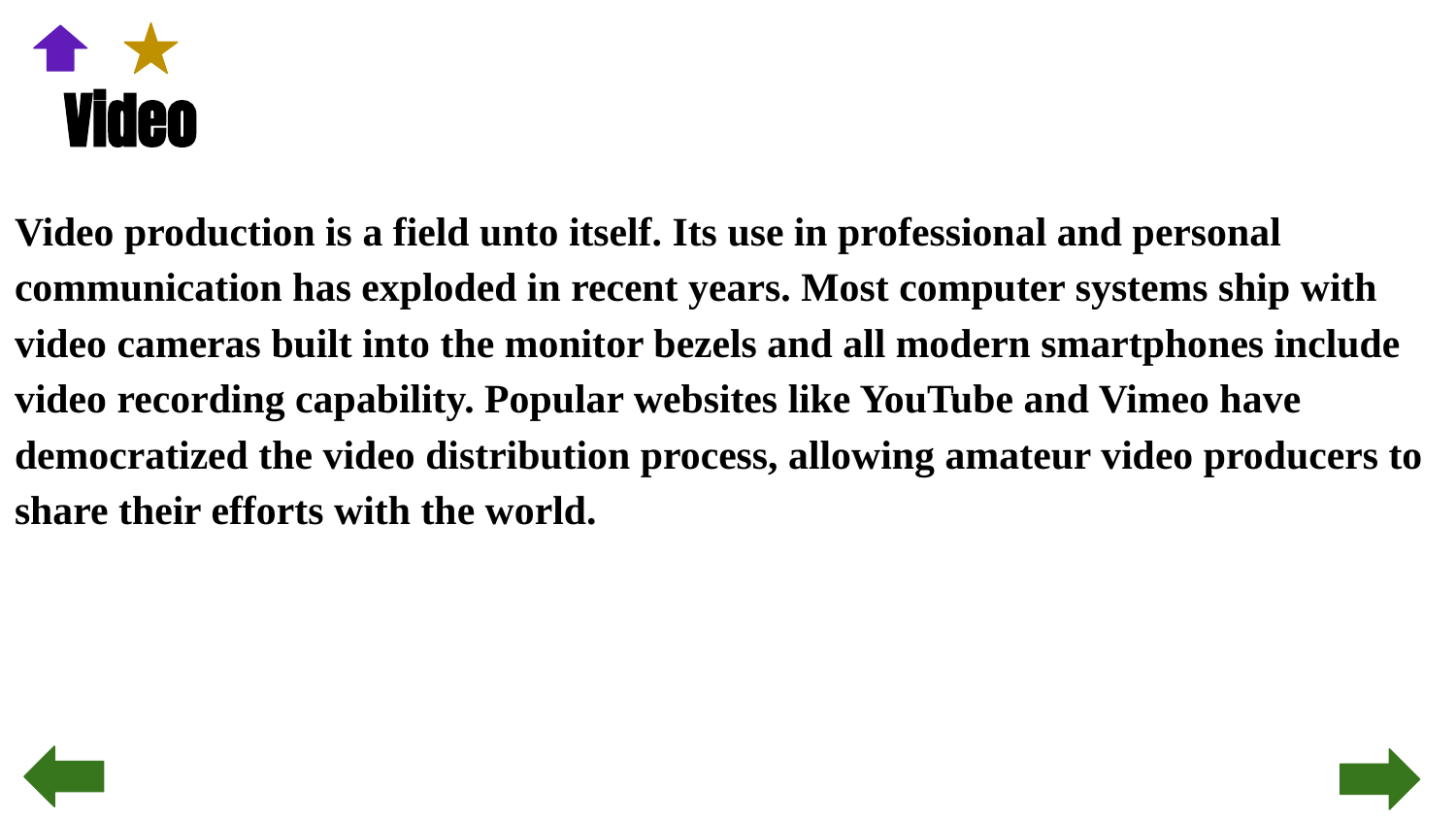

# Video
Video production is a field unto itself. Its use in professional and personal communication has exploded in recent years. Most computer systems ship with video cameras built into the monitor bezels and all modern smartphones include video recording capability. Popular websites like YouTube and Vimeo have democratized the video distribution process, allowing amateur video producers to share their efforts with the world.